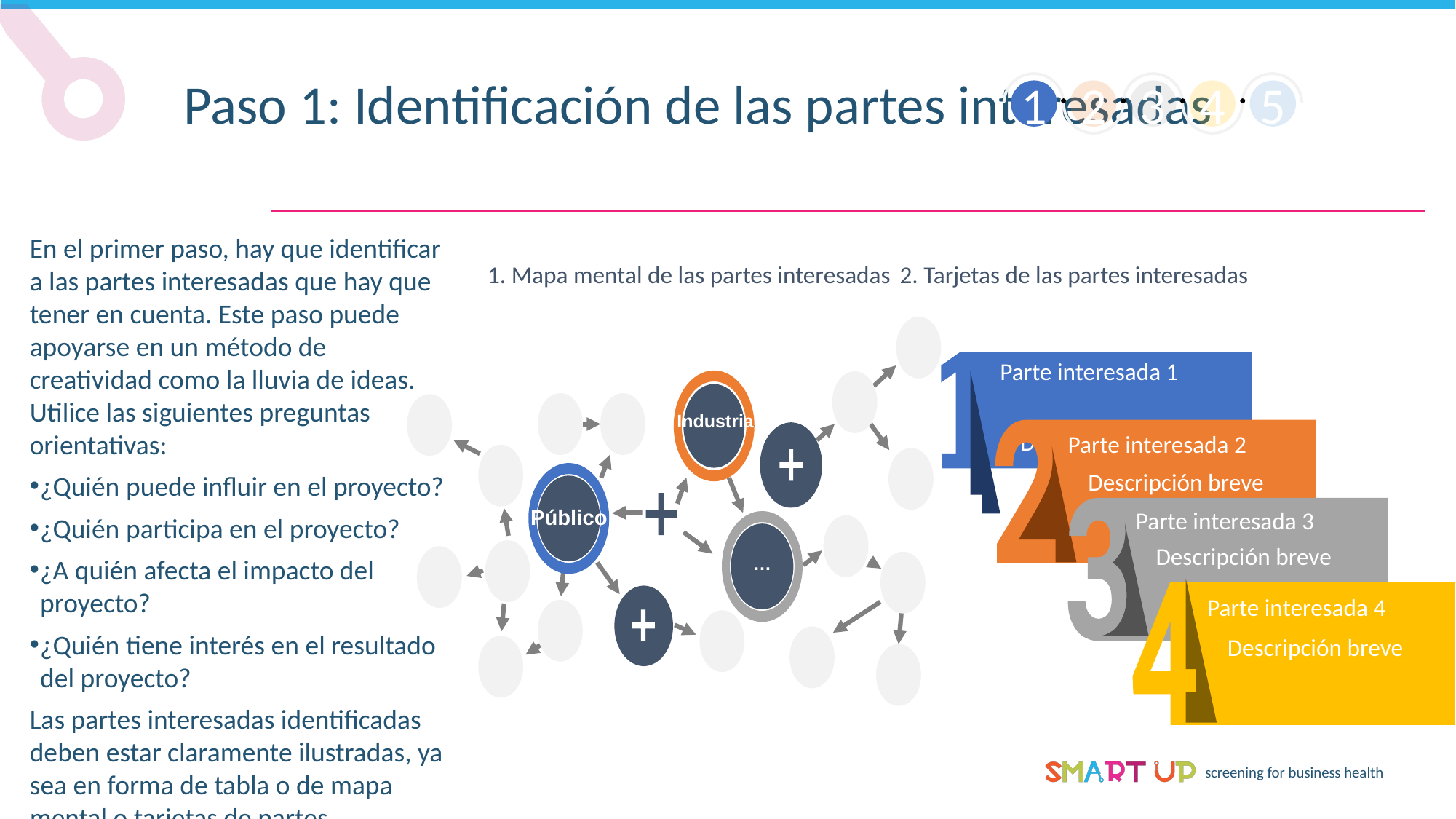

1
2
3
4
5

Paso 1: Identificación de las partes interesadas
En el primer paso, hay que identificar a las partes interesadas que hay que tener en cuenta. Este paso puede apoyarse en un método de creatividad como la lluvia de ideas. Utilice las siguientes preguntas orientativas:
¿Quién puede influir en el proyecto?
¿Quién participa en el proyecto?
¿A quién afecta el impacto del proyecto?
¿Quién tiene interés en el resultado del proyecto?
Las partes interesadas identificadas deben estar claramente ilustradas, ya sea en forma de tabla o de mapa mental o tarjetas de partes interesadas, como se muestra al lado.
1. Mapa mental de las partes interesadas
2. Tarjetas de las partes interesadas

Industria

Público

…

Parte interesada 1

Parte interesada 2
Descripción breve

Descripción breve

Parte interesada 3

Descripción breve

Parte interesada 4
Descripción breve